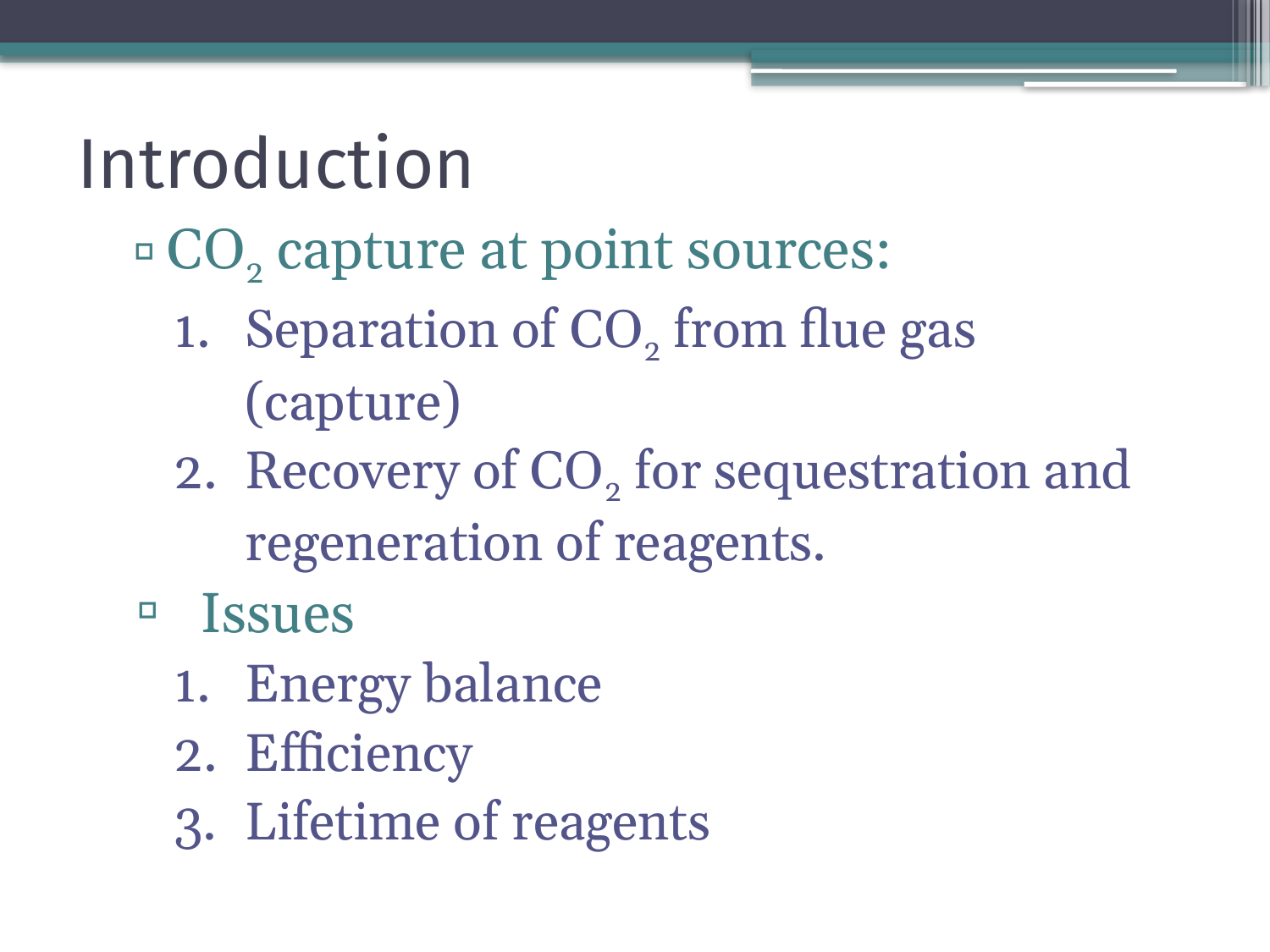

# Introduction
CO2 capture at point sources:
Separation of CO2 from flue gas (capture)
Recovery of CO2 for sequestration and regeneration of reagents.
Issues
Energy balance
Efficiency
Lifetime of reagents